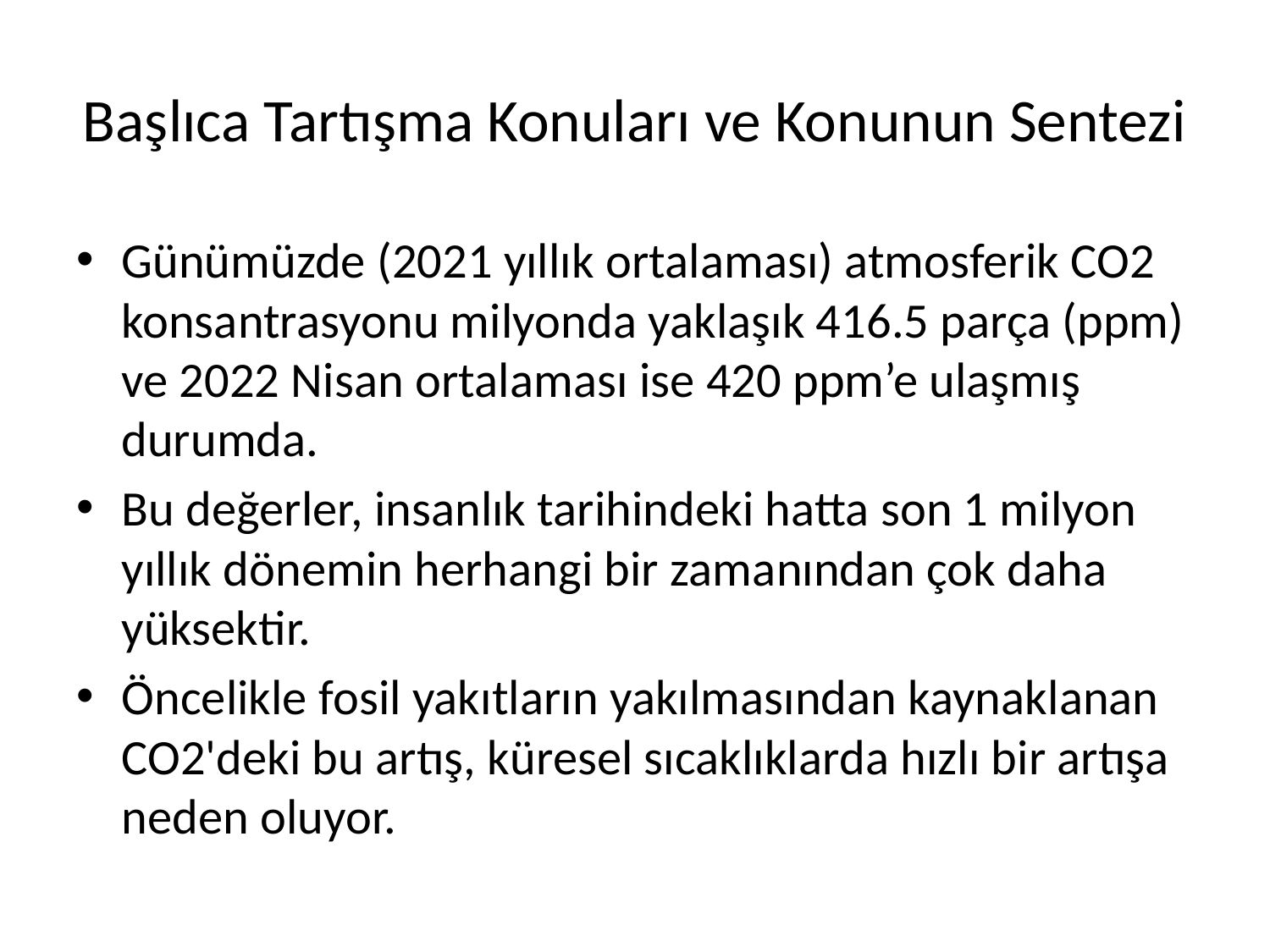

# Başlıca Tartışma Konuları ve Konunun Sentezi
Günümüzde (2021 yıllık ortalaması) atmosferik CO2 konsantrasyonu milyonda yaklaşık 416.5 parça (ppm) ve 2022 Nisan ortalaması ise 420 ppm’e ulaşmış durumda.
Bu değerler, insanlık tarihindeki hatta son 1 milyon yıllık dönemin herhangi bir zamanından çok daha yüksektir.
Öncelikle fosil yakıtların yakılmasından kaynaklanan CO2'deki bu artış, küresel sıcaklıklarda hızlı bir artışa neden oluyor.